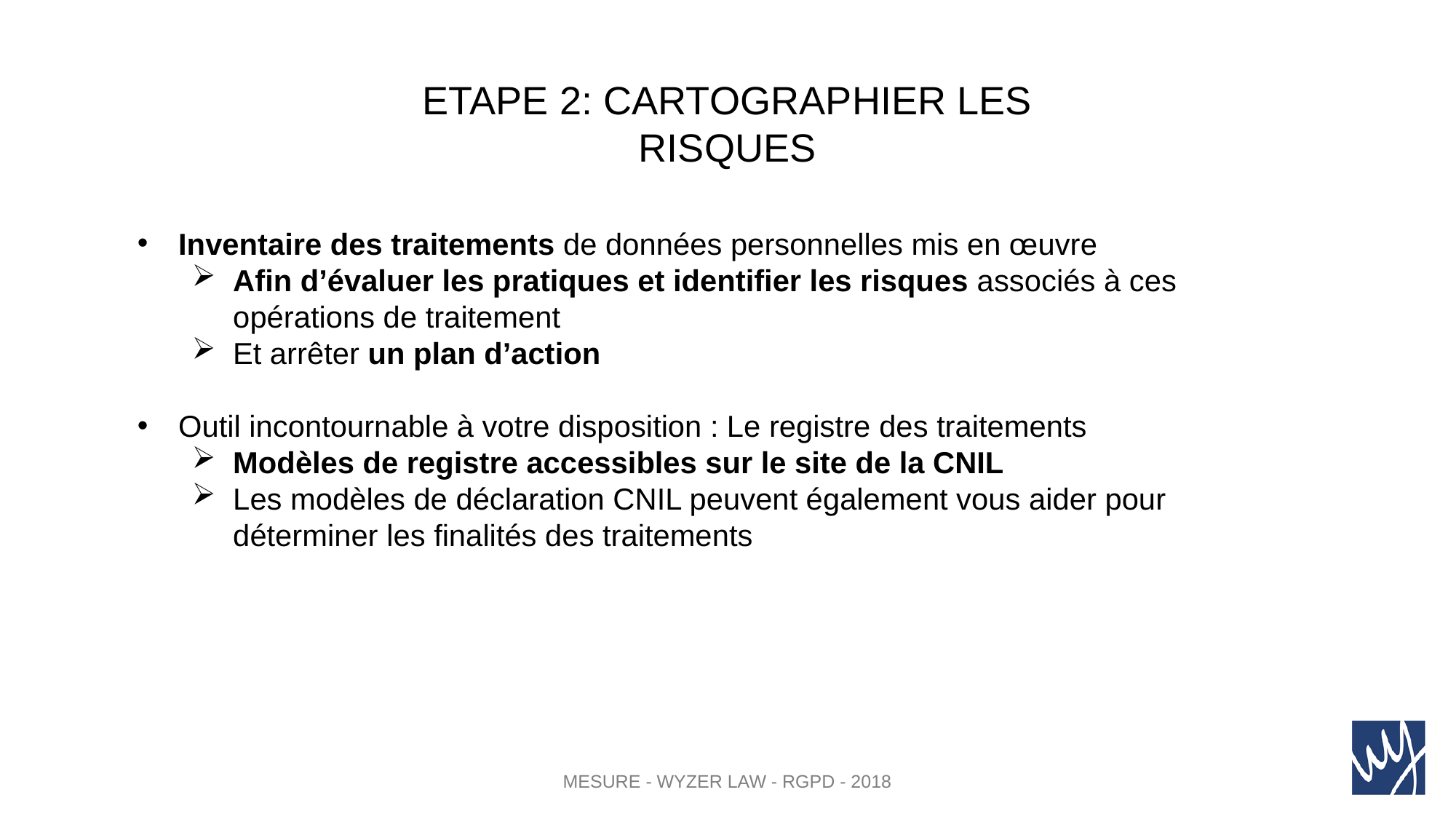

ETAPE 2: CARTOGRAPHIER LES RISQUES

Inventaire des traitements de données personnelles mis en œuvre
Afin d’évaluer les pratiques et identifier les risques associés à ces opérations de traitement
Et arrêter un plan d’action

Outil incontournable à votre disposition : Le registre des traitements
Modèles de registre accessibles sur le site de la CNIL
Les modèles de déclaration CNIL peuvent également vous aider pour déterminer les finalités des traitements

MESURE - WYZER LAW - RGPD - 2018